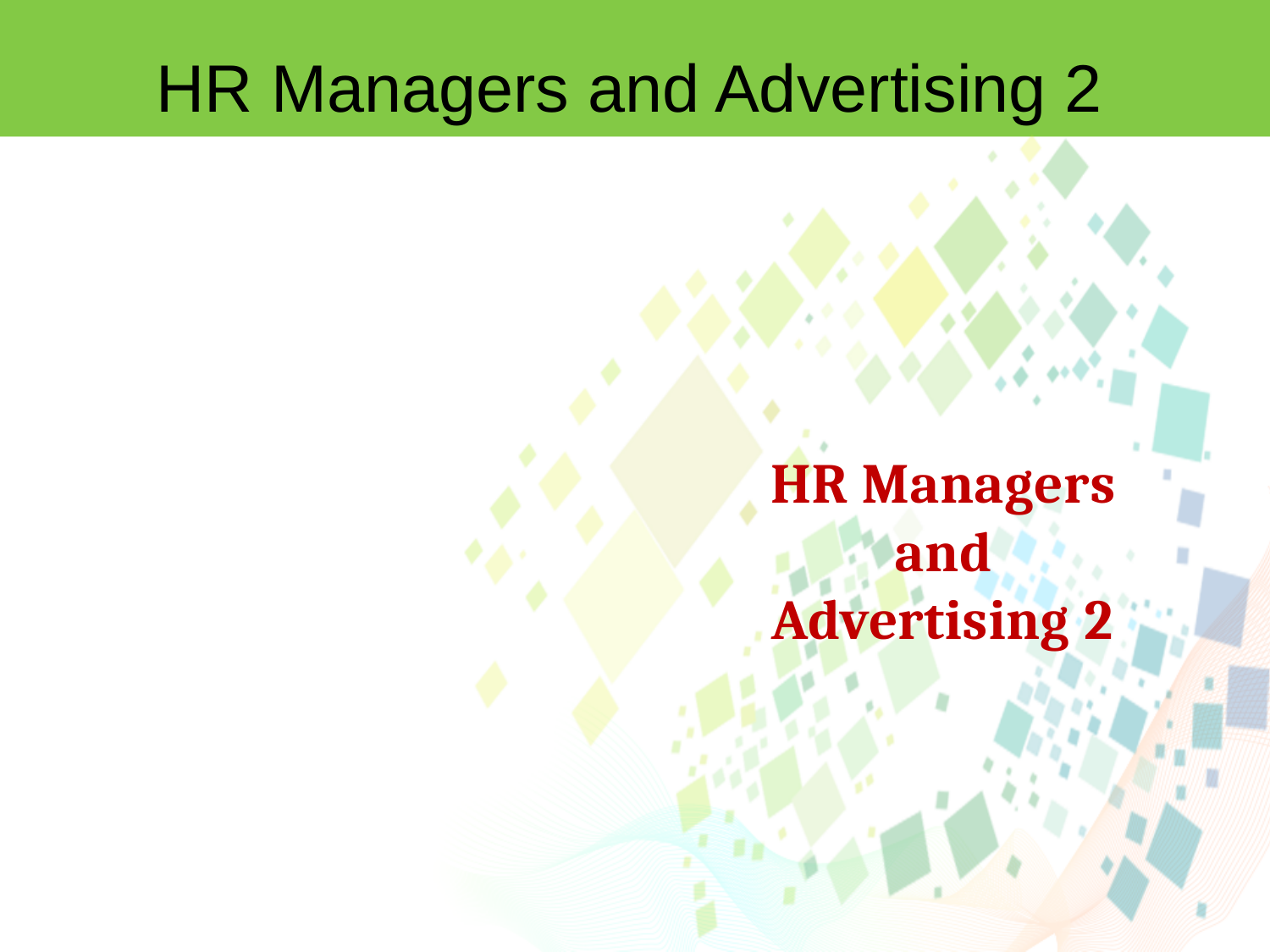

HR Managers and Advertising 2
HR Managers and Advertising 2